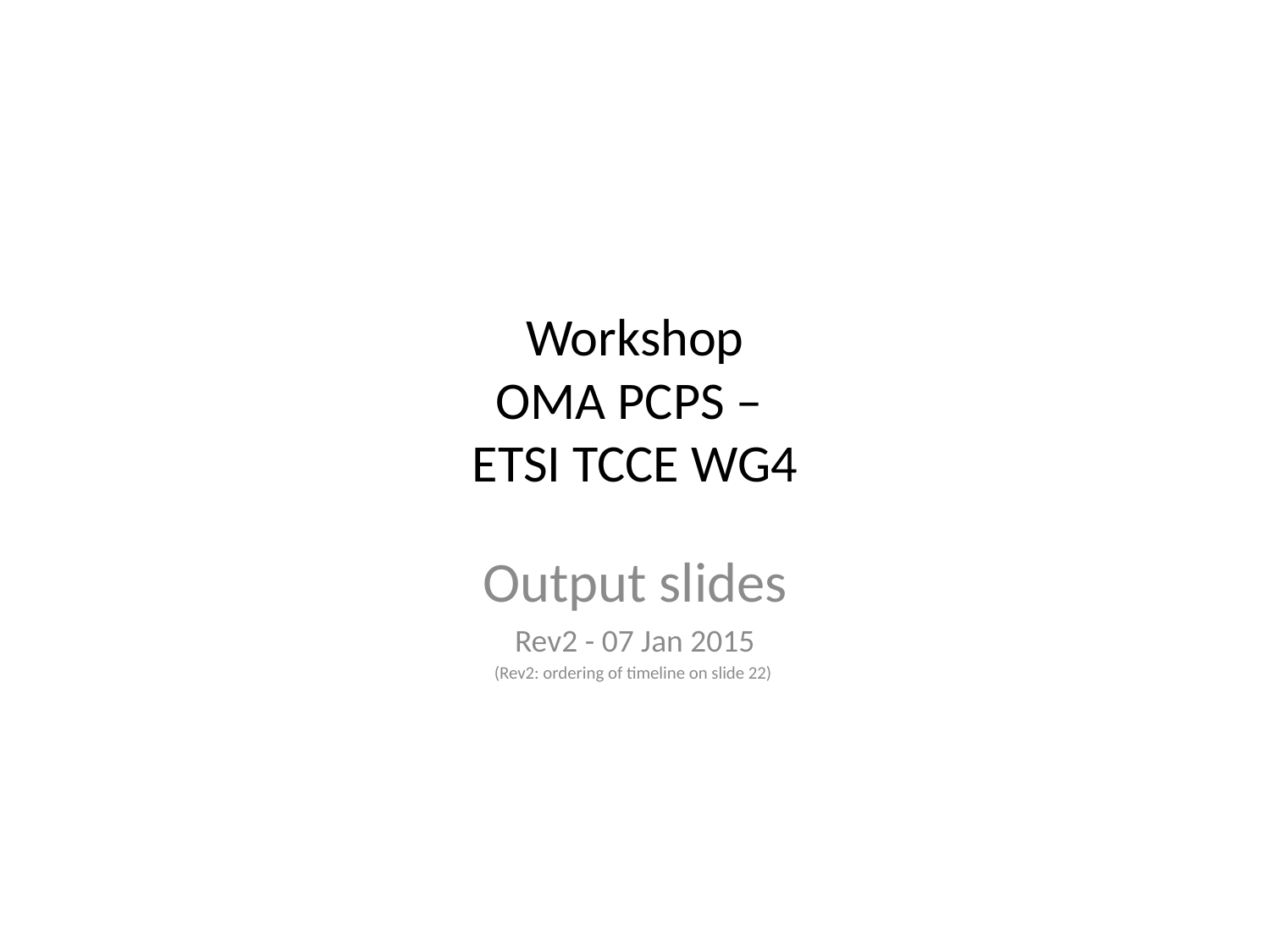

# Workshop OMA PCPS – ETSI TCCE WG4
Output slides
Rev2 - 07 Jan 2015
(Rev2: ordering of timeline on slide 22)